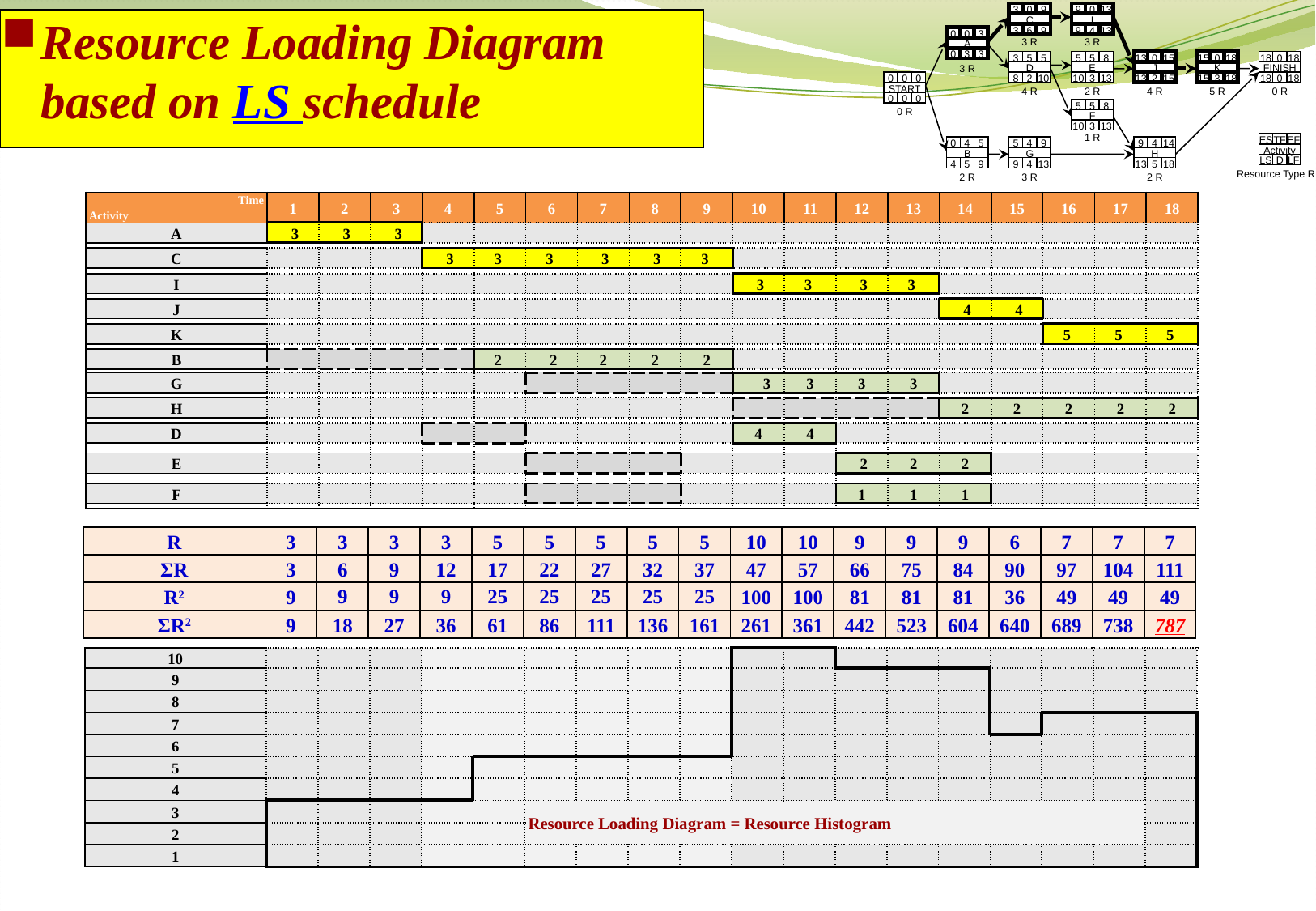

3
0
9
C
3
6
9
9
0
13
I
9
4
13

0
0
3
A
0
3
3
3 R
3 R

3
5
5
D
8
2
10
4 R
5
5
8
E
10
3
13
2 R
13
0
15
J
13
2
15
15
0
18
K
15
3
18
18
0
18
FINISH
18
0
18
0 R
3 R

0
0
0
START
0
0
0
0 R

4 R
5 R

5
5
8
F
10
3
13
1 R

ES
TF
EF
Activity
LS
D
LF
Resource Type R
0
4
5
B
4
5
9
2 R
5
4
9
G
9
4
13
3 R
9
4
14
H
13
5
18
2 R

Resource Loading Diagram based on LS schedule
| Time Activity | 1 | 2 | 3 | 4 | 5 | 6 | 7 | 8 | 9 | 10 | 11 | 12 | 13 | 14 | 15 | 16 | 17 | 18 |
| --- | --- | --- | --- | --- | --- | --- | --- | --- | --- | --- | --- | --- | --- | --- | --- | --- | --- | --- |
| A | 3 | 3 | 3 |  |  |  |  |  |  |  |  |  |  |  |  |  |  |  |
|  |  |  |  |  |  |  |  |  |  |  |  |  |  |  |  |  |  |  |
| C |  |  |  | 3 | 3 | 3 | 3 | 3 | 3 |  |  |  |  |  |  |  |  |  |
|  |  |  |  |  |  |  |  |  |  |  |  |  |  |  |  |  |  |  |
| I |  |  |  |  |  |  |  |  |  | 3 | 3 | 3 | 3 |  |  |  |  |  |
|  |  |  |  |  |  |  |  |  |  |  |  |  |  |  |  |  |  |  |
| J |  |  |  |  |  |  |  |  |  |  |  |  |  | 4 | 4 |  |  |  |
|  |  |  |  |  |  |  |  |  |  |  |  |  |  |  |  |  |  |  |
| K |  |  |  |  |  |  |  |  |  |  |  |  |  |  |  | 5 | 5 | 5 |
|  |  |  |  |  |  |  |  |  |  |  |  |  |  |  |  |  |  |  |
| B |  |  |  |  | 2 | 2 | 2 | 2 | 2 |  |  |  |  |  |  |  |  |  |
|  |  |  |  |  |  |  |  |  |  |  |  |  |  |  |  |  |  |  |
| G |  |  |  |  |  |  |  |  |  | 3 | 3 | 3 | 3 |  |  |  |  |  |
|  |  |  |  |  |  |  |  |  |  |  |  |  |  |  |  |  |  |  |
| H |  |  |  |  |  |  |  |  |  |  |  |  |  | 2 | 2 | 2 | 2 | 2 |
|  |  |  |  |  |  |  |  |  |  |  |  |  |  |  |  |  |  |  |
| D |  |  |  |  |  |  |  |  |  | 4 | 4 |  |  |  |  |  |  |  |
|  |  |  |  |  |  |  |  |  |  |  |  |  |  |  |  |  |  |  |
| E |  |  |  |  |  |  |  |  |  |  |  | 2 | 2 | 2 |  |  |  |  |
|  |  |  |  |  |  |  |  |  |  |  |  |  |  |  |  |  |  |  |
| F |  |  |  |  |  |  |  |  |  |  |  | 1 | 1 | 1 |  |  |  |  |
|  |  |  |  |  |  |  |  |  |  |  |  |  |  |  |  |  |  |  |
| R | 3 | 3 | 3 | 3 | 5 | 5 | 5 | 5 | 5 | 10 | 10 | 9 | 9 | 9 | 6 | 7 | 7 | 7 |
| --- | --- | --- | --- | --- | --- | --- | --- | --- | --- | --- | --- | --- | --- | --- | --- | --- | --- | --- |
| ΣR | 3 | 6 | 9 | 12 | 17 | 22 | 27 | 32 | 37 | 47 | 57 | 66 | 75 | 84 | 90 | 97 | 104 | 111 |
| R2 | 9 | 9 | 9 | 9 | 25 | 25 | 25 | 25 | 25 | 100 | 100 | 81 | 81 | 81 | 36 | 49 | 49 | 49 |
| ΣR2 | 9 | 18 | 27 | 36 | 61 | 86 | 111 | 136 | 161 | 261 | 361 | 442 | 523 | 604 | 640 | 689 | 738 | 787 |
| 10 |  |  |  |  |  |  |  |  |  |  |  |  |  |  |  |  |  |  |
| --- | --- | --- | --- | --- | --- | --- | --- | --- | --- | --- | --- | --- | --- | --- | --- | --- | --- | --- |
| 9 |  |  |  |  |  |  |  |  |  |  |  |  |  |  |  |  |  |  |
| 8 |  |  |  |  |  |  |  |  |  |  |  |  |  |  |  |  |  |  |
| 7 |  |  |  |  |  |  |  |  |  |  |  |  |  |  |  |  |  |  |
| 6 |  |  |  |  |  |  |  |  |  |  |  |  |  |  |  |  |  |  |
| 5 |  |  |  |  |  |  |  |  |  |  |  |  |  |  |  |  |  |  |
| 4 |  |  |  |  |  |  |  |  |  |  |  |  |  |  |  |  |  |  |
| 3 |  |  |  |  |  | Resource Loading Diagram = Resource Histogram |  |  |  |  |  |  |  |  |  |  |  |  |
| 2 |  |  |  |  |  |  |  |  |  |  |  |  |  |  |  |  |  |  |
| 1 |  |  |  |  |  |  |  |  |  |  |  |  |  |  |  |  |  |  |